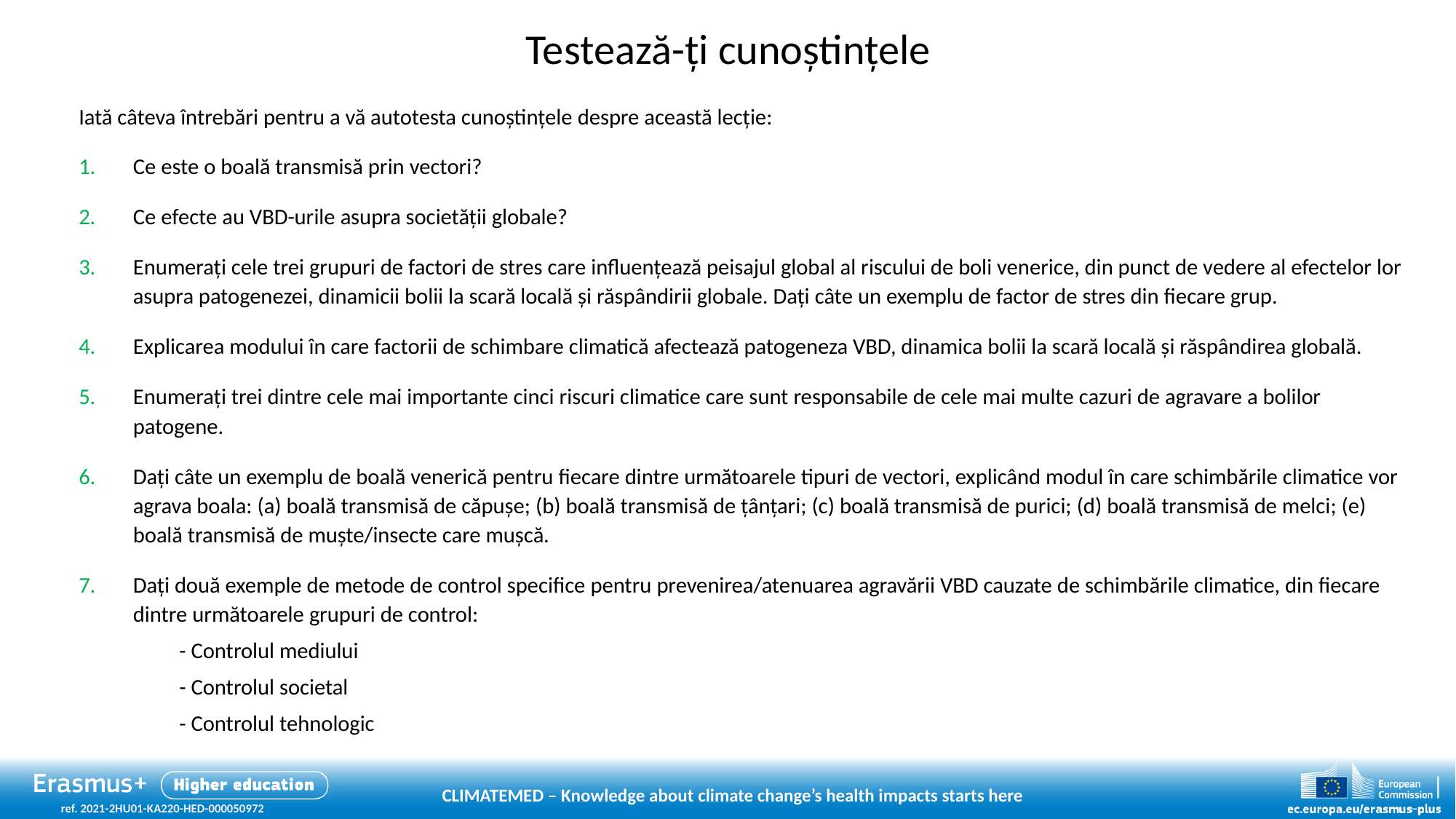

# Testează-ți cunoștințele
Iată câteva întrebări pentru a vă autotesta cunoștințele despre această lecție:
Ce este o boală transmisă prin vectori?
Ce efecte au VBD-urile asupra societății globale?
Enumerați cele trei grupuri de factori de stres care influențează peisajul global al riscului de boli venerice, din punct de vedere al efectelor lor asupra patogenezei, dinamicii bolii la scară locală și răspândirii globale. Dați câte un exemplu de factor de stres din fiecare grup.
Explicarea modului în care factorii de schimbare climatică afectează patogeneza VBD, dinamica bolii la scară locală și răspândirea globală.
Enumerați trei dintre cele mai importante cinci riscuri climatice care sunt responsabile de cele mai multe cazuri de agravare a bolilor patogene.
Dați câte un exemplu de boală venerică pentru fiecare dintre următoarele tipuri de vectori, explicând modul în care schimbările climatice vor agrava boala: (a) boală transmisă de căpușe; (b) boală transmisă de țânțari; (c) boală transmisă de purici; (d) boală transmisă de melci; (e) boală transmisă de muște/insecte care mușcă.
Dați două exemple de metode de control specifice pentru prevenirea/atenuarea agravării VBD cauzate de schimbările climatice, din fiecare dintre următoarele grupuri de control:
	- Controlul mediului
	- Controlul societal
	- Controlul tehnologic